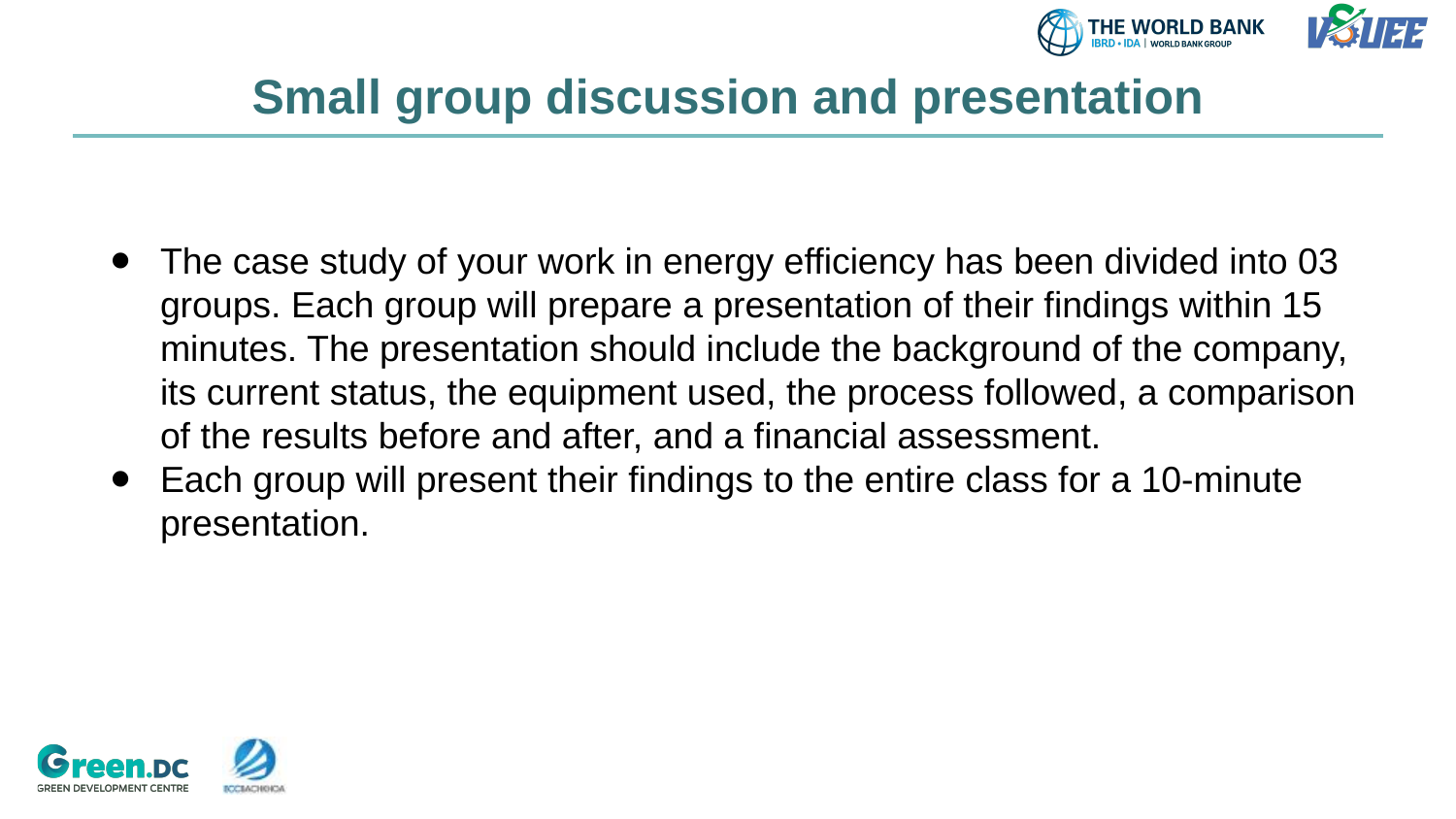

# Small group discussion and presentation

The case study of your work in energy efficiency has been divided into 03 groups. Each group will prepare a presentation of their findings within 15 minutes. The presentation should include the background of the company, its current status, the equipment used, the process followed, a comparison of the results before and after, and a financial assessment.
Each group will present their findings to the entire class for a 10-minute presentation.